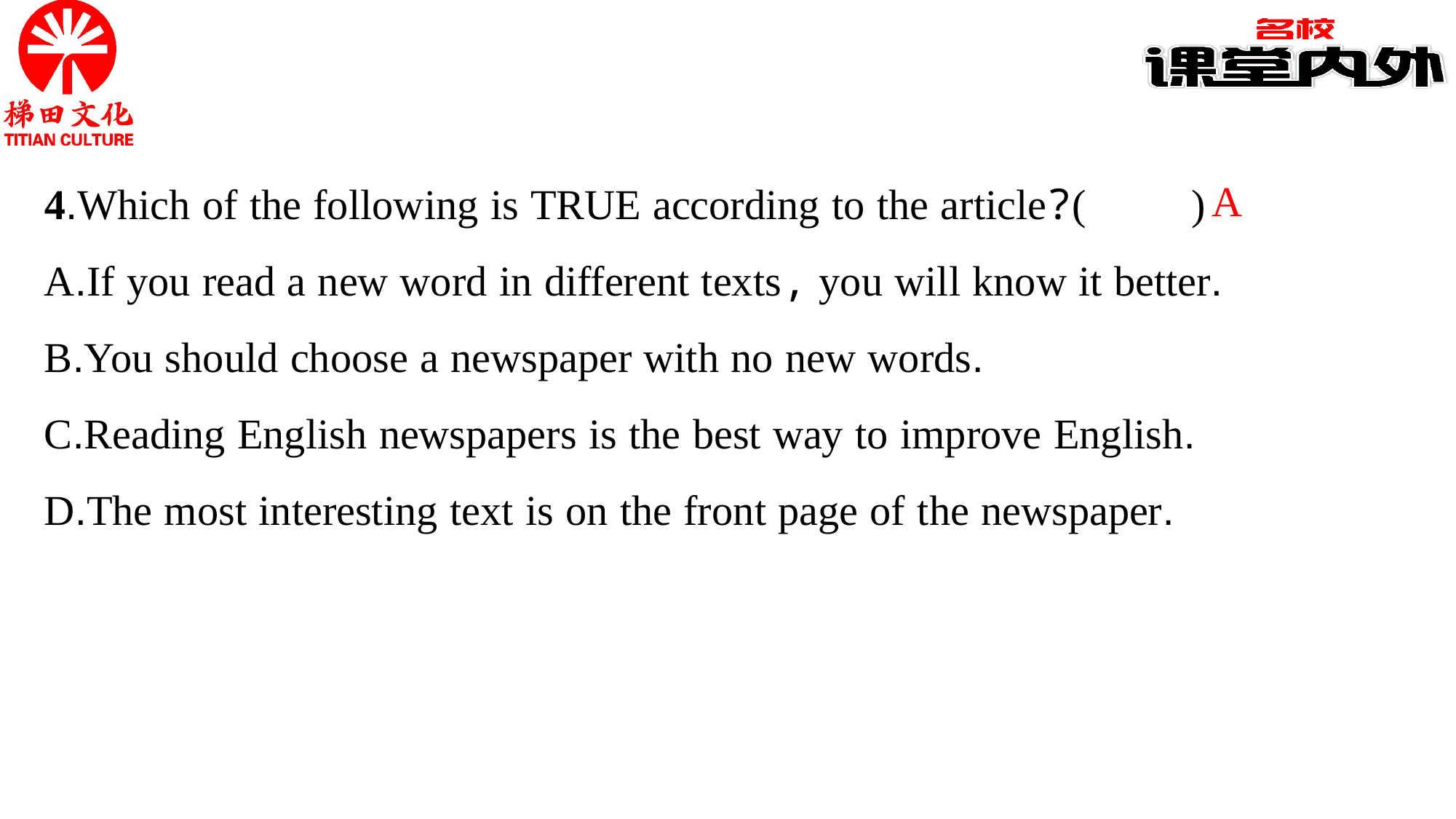

4.Which of the following is TRUE according to the article?(　　)
A.If you read a new word in different texts, you will know it better.
B.You should choose a newspaper with no new words.
C.Reading English newspapers is the best way to improve English.
D.The most interesting text is on the front page of the newspaper.
A